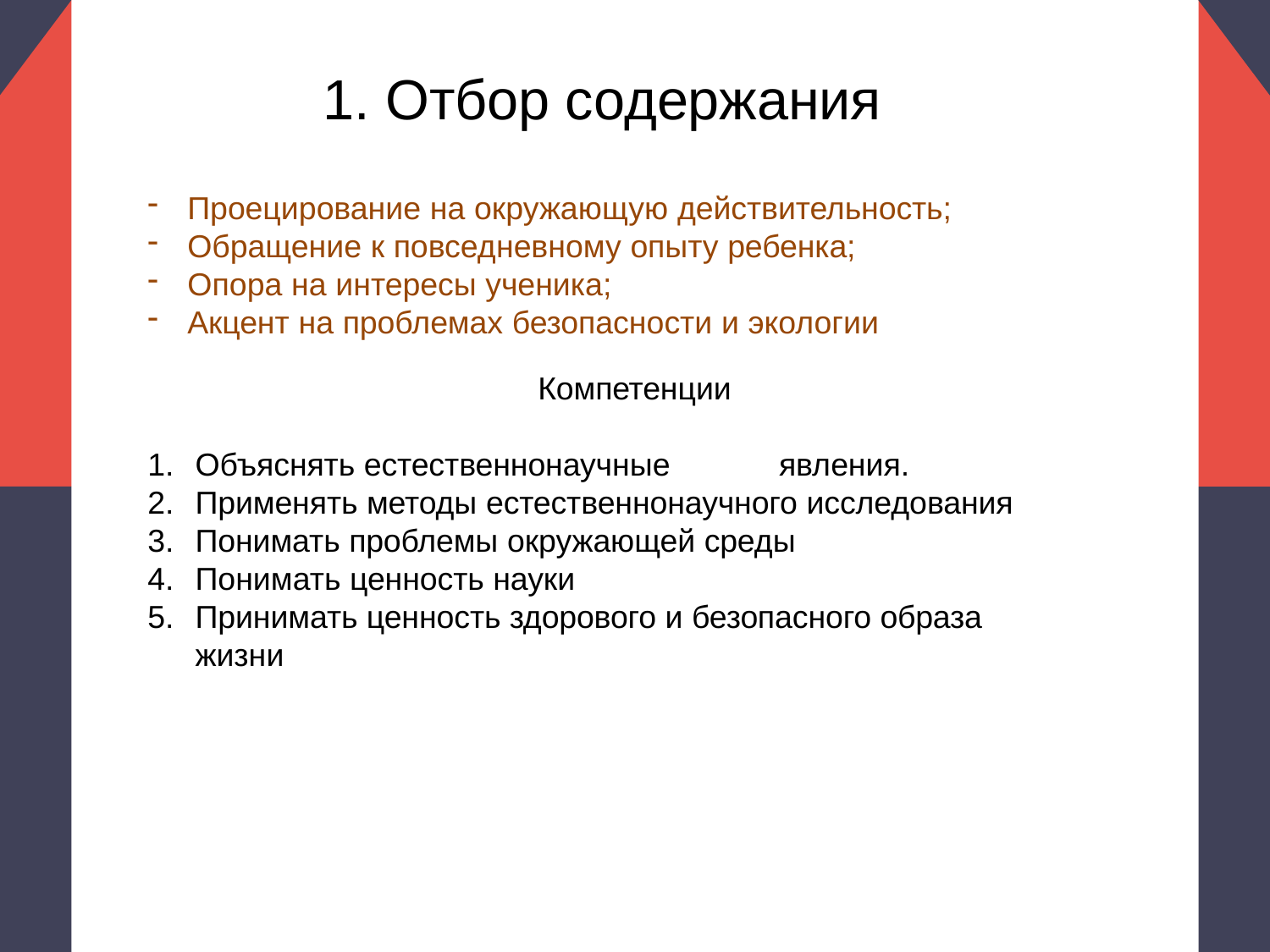

# 1. Отбор содержания
Проецирование на окружающую действительность;
Обращение к повседневному опыту ребенка;
Опора на интересы ученика;
Акцент на проблемах безопасности и экологии
Компетенции
Объяснять естественнонаучные	явления.
Применять методы естественнонаучного исследования
Понимать проблемы окружающей среды
Понимать ценность науки
Принимать ценность здорового и безопасного образа  жизни